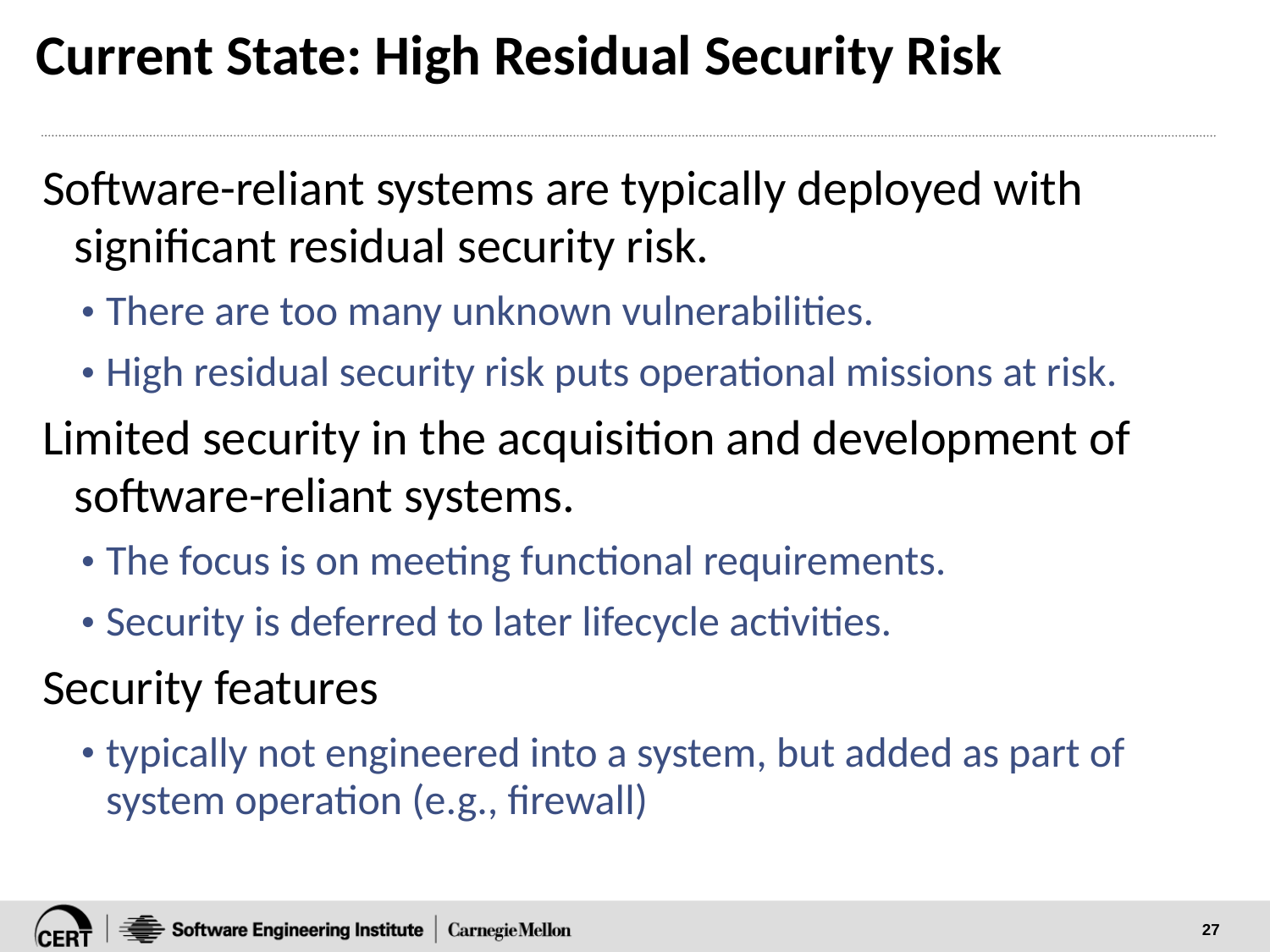

# Current State: High Residual Security Risk
Software-reliant systems are typically deployed with significant residual security risk.
There are too many unknown vulnerabilities.
High residual security risk puts operational missions at risk.
Limited security in the acquisition and development of software-reliant systems.
The focus is on meeting functional requirements.
Security is deferred to later lifecycle activities.
Security features
typically not engineered into a system, but added as part of system operation (e.g., firewall)